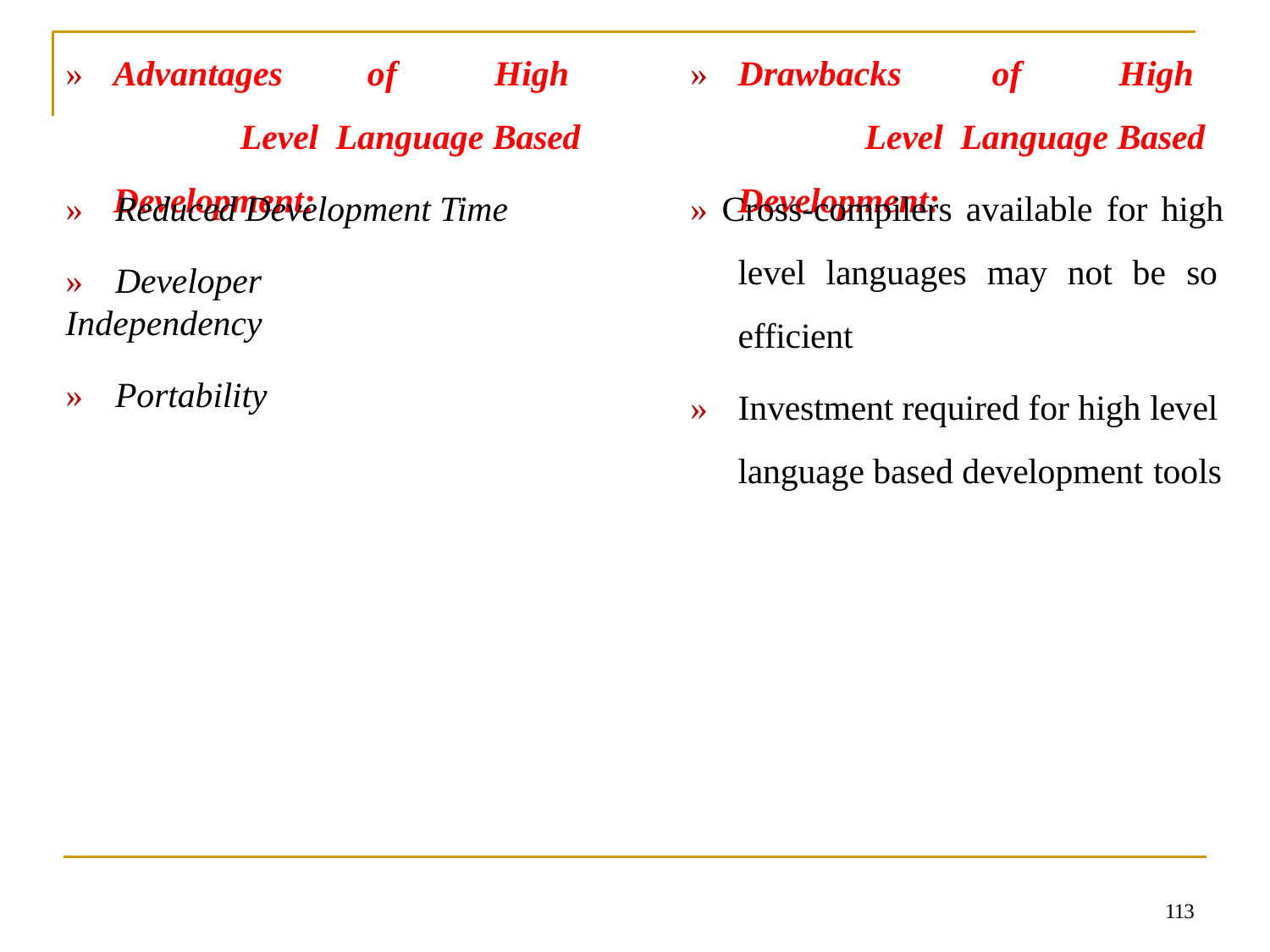

»	Advantages	of	High	Level  Language Based Development:
»	Drawbacks	of	High	Level  Language Based Development:
» Cross-compilers available for high  level languages may not be so  efficient
»	Reduced Development Time
»	Developer Independency
»	Portability
»	Investment required for high level  language based development tools
113